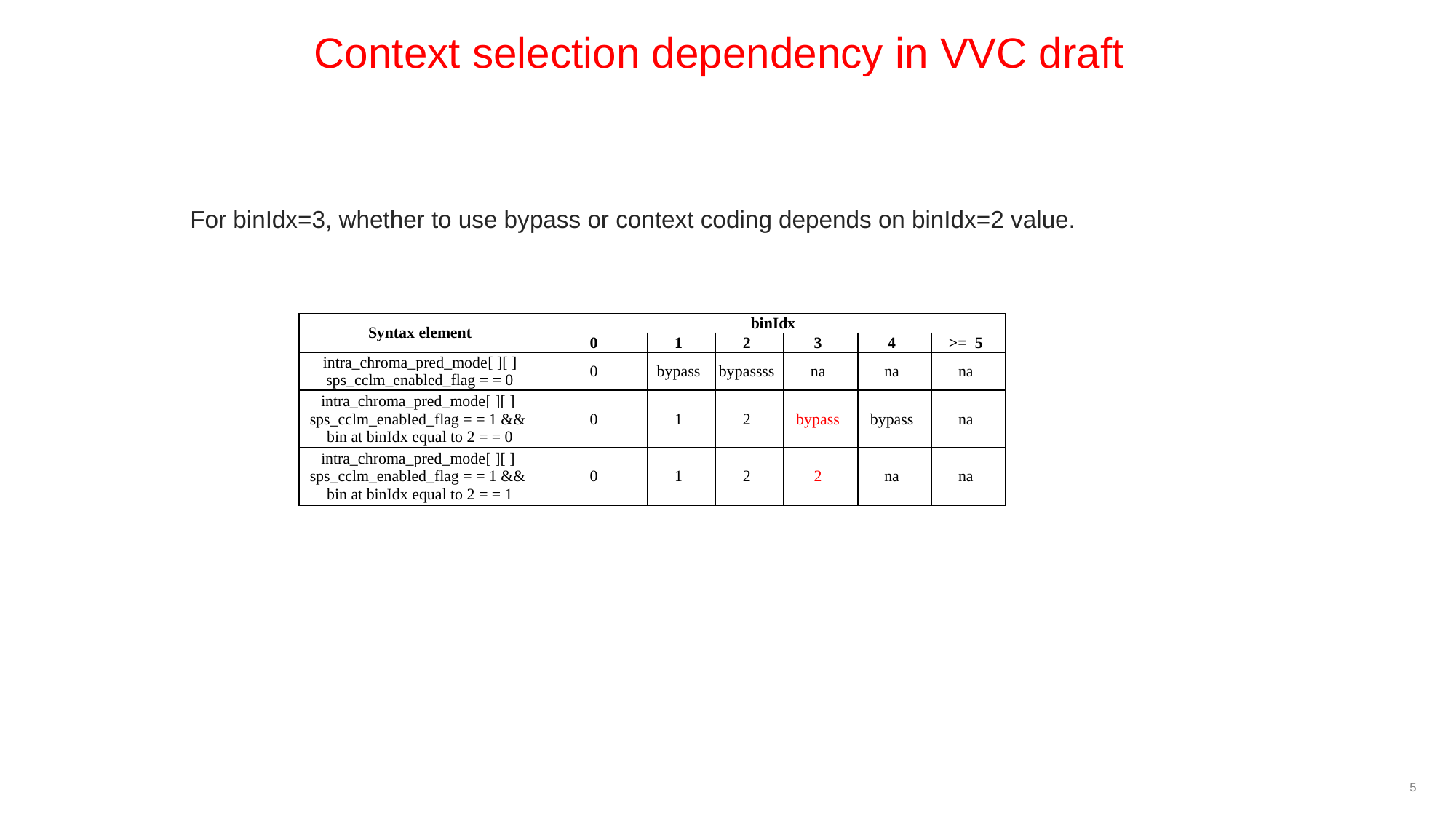

# Context selection dependency in VVC draft
For binIdx=3, whether to use bypass or context coding depends on binIdx=2 value.
| Syntax element | binIdx |  |  |  |  |  |
| --- | --- | --- | --- | --- | --- | --- |
|  | 0 | 1 | 2 | 3 | 4 | >= 5 |
| intra\_chroma\_pred\_mode[ ][ ] sps\_cclm\_enabled\_flag = = 0 | 0 | bypass | bypassss | na | na | na |
| intra\_chroma\_pred\_mode[ ][ ] sps\_cclm\_enabled\_flag = = 1 && bin at binIdx equal to 2 = = 0 | 0 | 1 | 2 | bypass | bypass | na |
| intra\_chroma\_pred\_mode[ ][ ] sps\_cclm\_enabled\_flag = = 1 && bin at binIdx equal to 2 = = 1 | 0 | 1 | 2 | 2 | na | na |